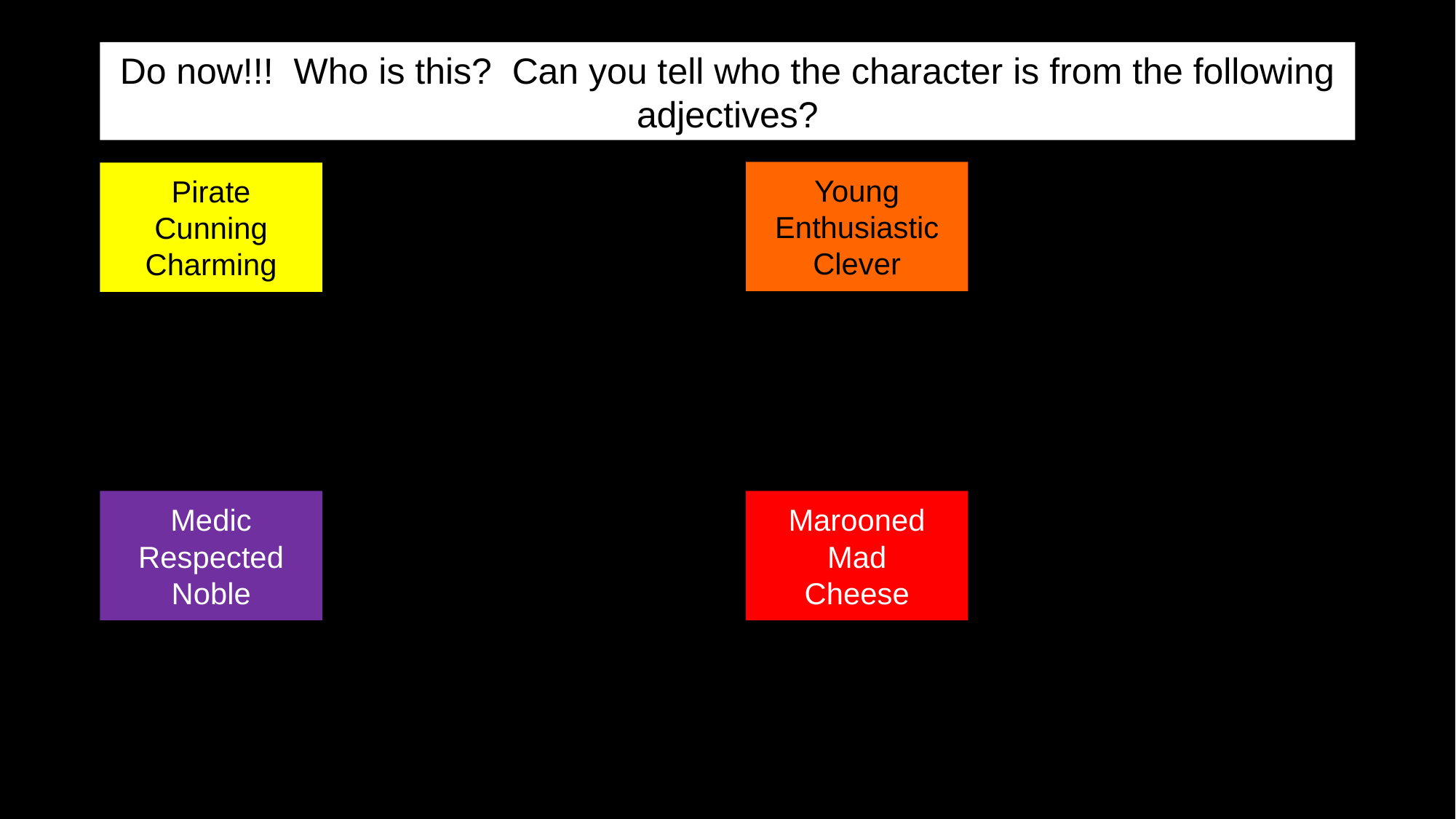

Do now!!!  Who is this?  Can you tell who the character is from the following adjectives?
Young
Enthusiastic
Clever
Pirate
Cunning
Charming
Marooned
Mad
Cheese
Medic
Respected
Noble